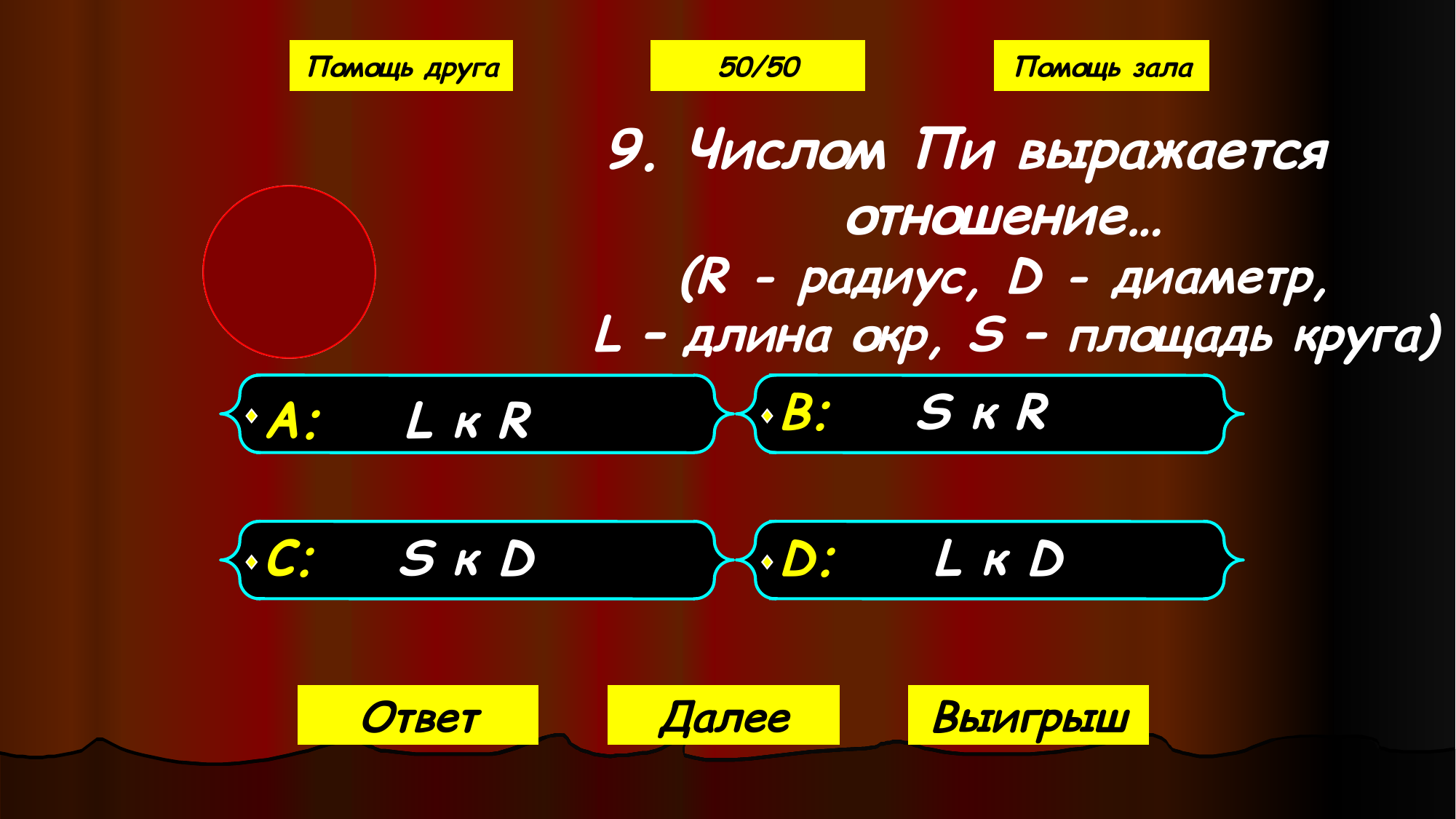

Помощь друга
50/50
Помощь зала
9. Числом Пи выражается отношение…
(R - радиус, D - диаметр,
L – длина окр, S – площадь круга)

В:    S к R

А:    L к R

С:      S к D

D:      L к D

Ответ
Далее
Выигрыш